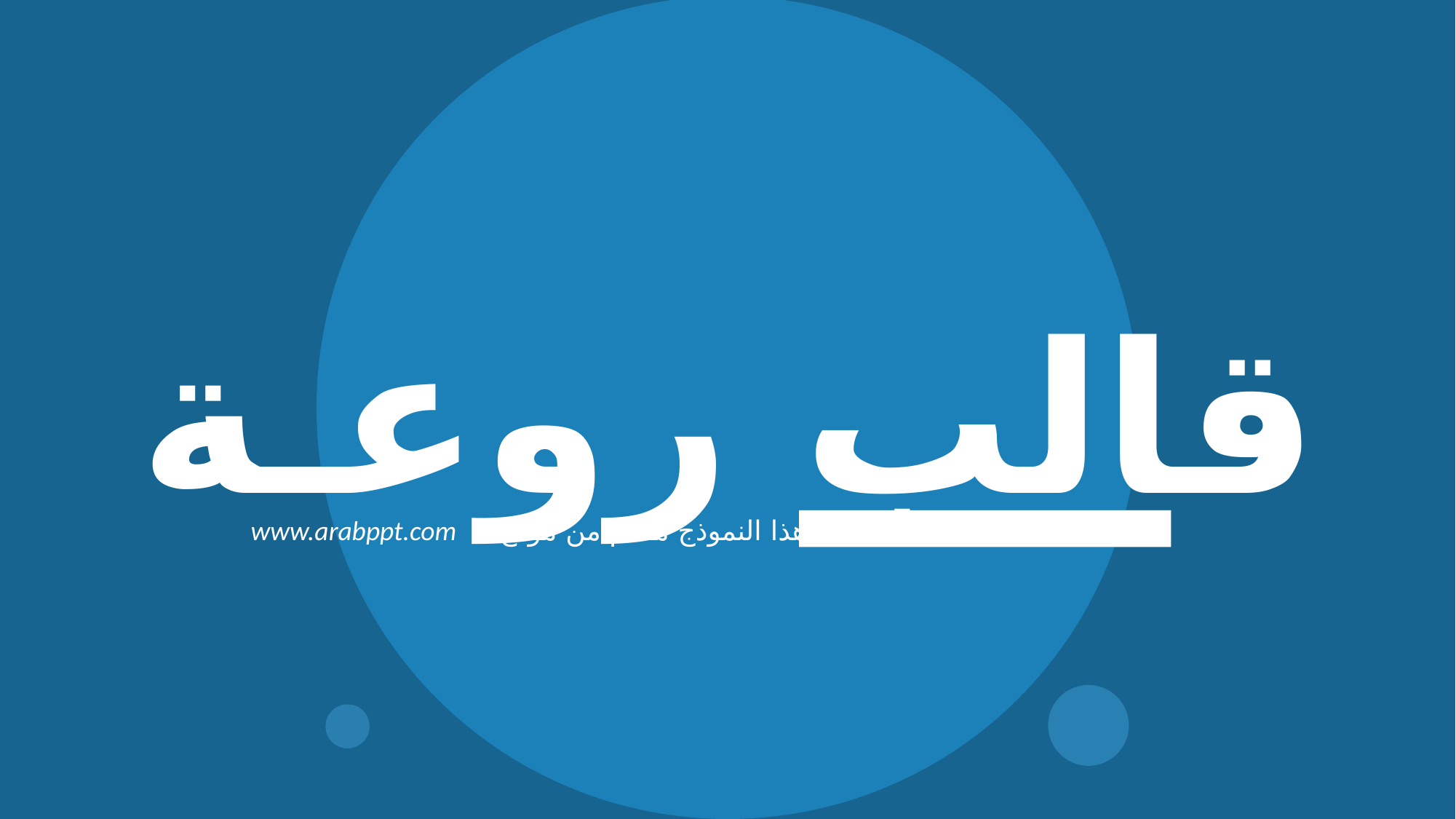

قالب روعـة
هذا النموذج مقدم من موقع :   www.arabppt.com

1